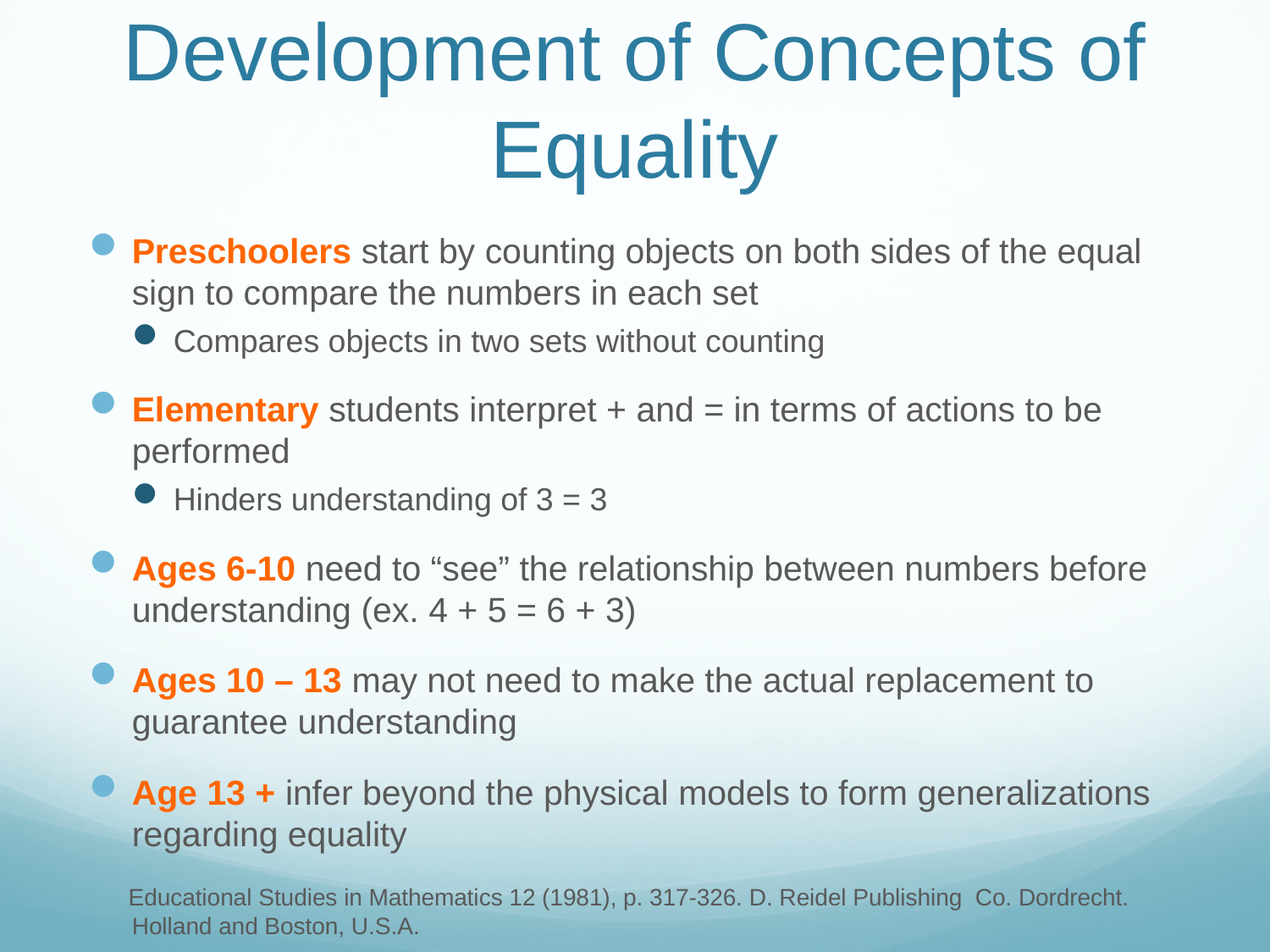

# Development of Concepts of Equality
Preschoolers start by counting objects on both sides of the equal sign to compare the numbers in each set
Compares objects in two sets without counting
Elementary students interpret + and = in terms of actions to be performed
Hinders understanding of 3 = 3
Ages 6-10 need to “see” the relationship between numbers before understanding (ex. 4 + 5 = 6 + 3)
Ages 10 – 13 may not need to make the actual replacement to guarantee understanding
Age 13 + infer beyond the physical models to form generalizations regarding equality
      Educational Studies in Mathematics 12 (1981), p. 317-326. D. Reidel Publishing  Co. Dordrecht. Holland and Boston, U.S.A.